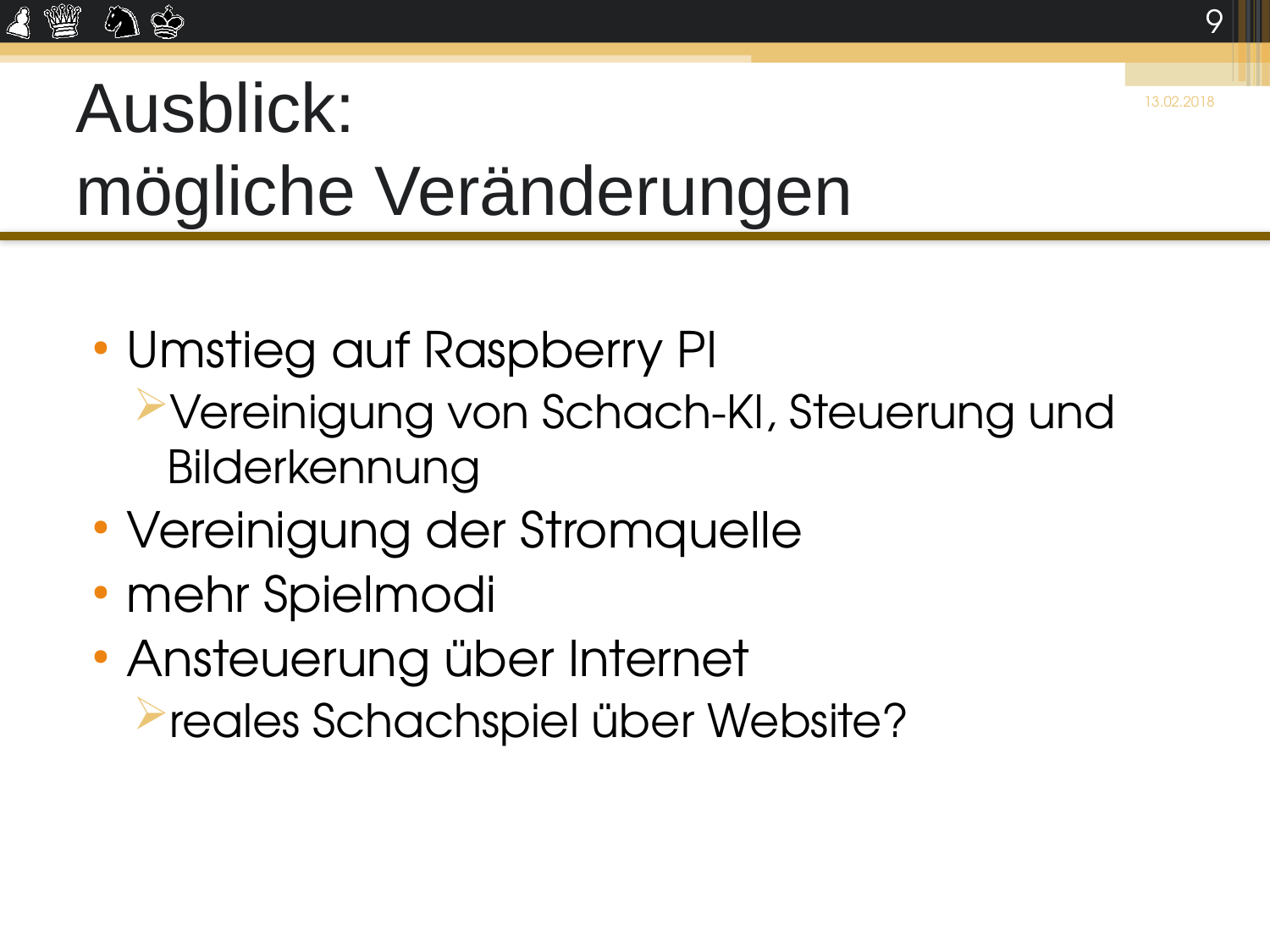

9
# Ausblick: mögliche Veränderungen
13.02.2018
Umstieg auf Raspberry PI
Vereinigung von Schach-KI, Steuerung und Bilderkennung
Vereinigung der Stromquelle
mehr Spielmodi
Ansteuerung über Internet
reales Schachspiel über Website?